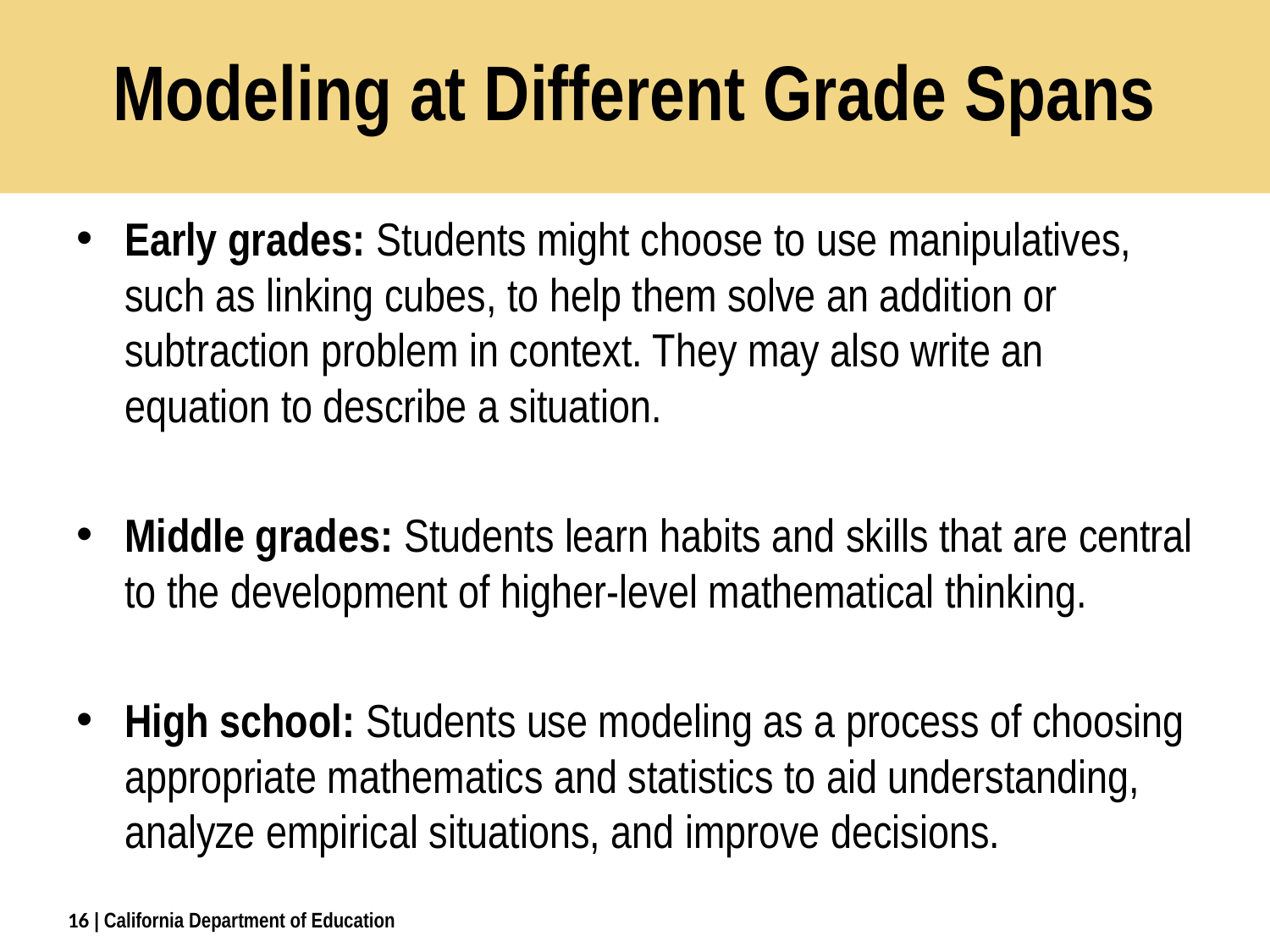

# Modeling at Different Grade Spans
Early grades: Students might choose to use manipulatives, such as linking cubes, to help them solve an addition or subtraction problem in context. They may also write an equation to describe a situation.

Middle grades: Students learn habits and skills that are central to the development of higher-level mathematical thinking.

High school: Students use modeling as a process of choosing appropriate mathematics and statistics to aid understanding, analyze empirical situations, and improve decisions.

16
| California Department of Education